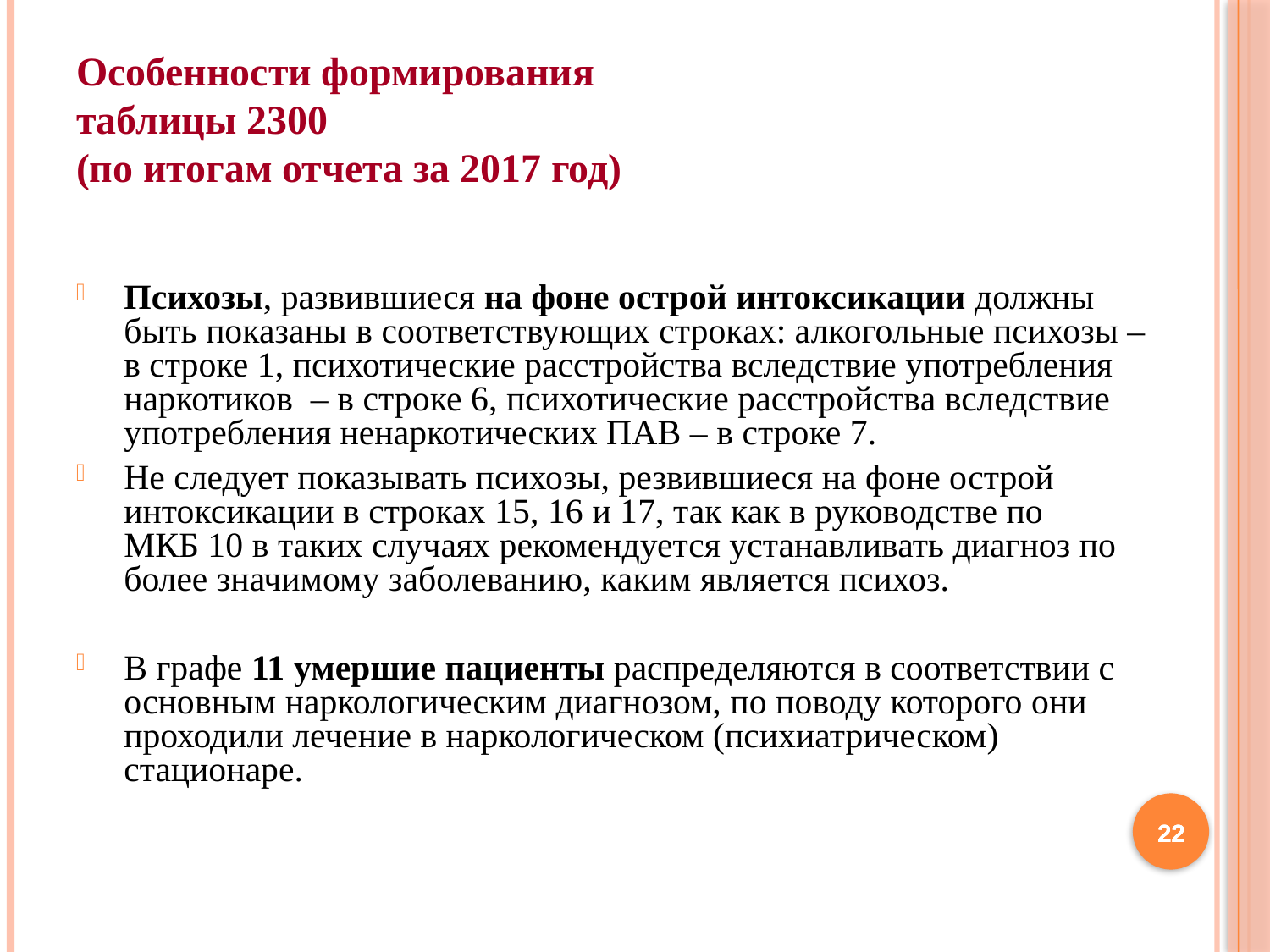

# Особенности формирования таблицы 2300 (по итогам отчета за 2017 год)
Психозы, развившиеся на фоне острой интоксикации должны быть показаны в соответствующих строках: алкогольные психозы –  в строке 1, психотические расстройства вследствие употребления наркотиков  – в строке 6, психотические расстройства вследствие употребления ненаркотических ПАВ – в строке 7.
Не следует показывать психозы, резвившиеся на фоне острой интоксикации в строках 15, 16 и 17, так как в руководстве по МКБ 10 в таких случаях рекомендуется устанавливать диагноз по более значимому заболеванию, каким является психоз.

В графе 11 умершие пациенты распределяются в соответствии с основным наркологическим диагнозом, по поводу которого они проходили лечение в наркологическом (психиатрическом) стационаре.
22
22
22